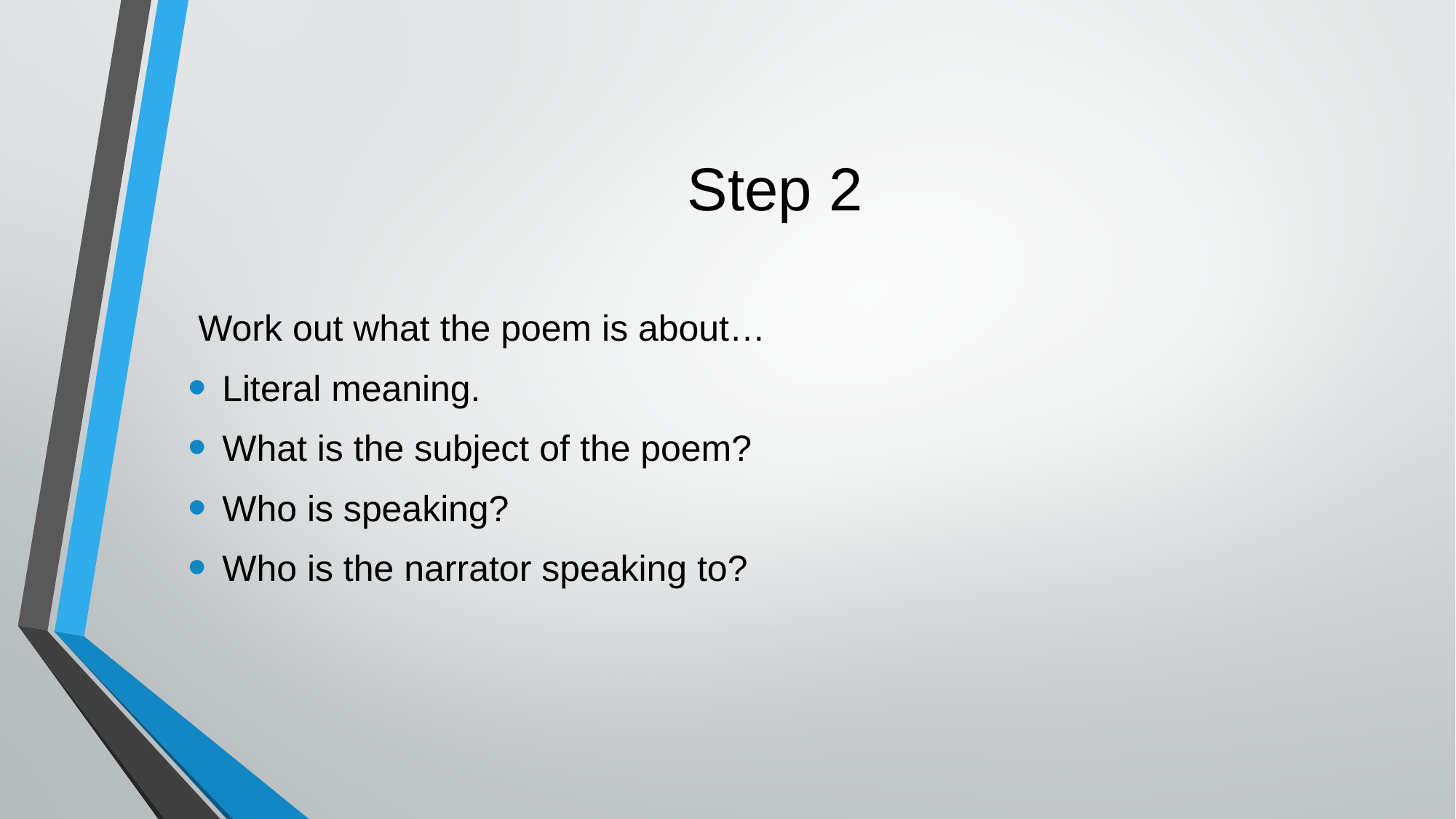

# Step 2
 Work out what the poem is about…
Literal meaning.
What is the subject of the poem?
Who is speaking?
Who is the narrator speaking to?